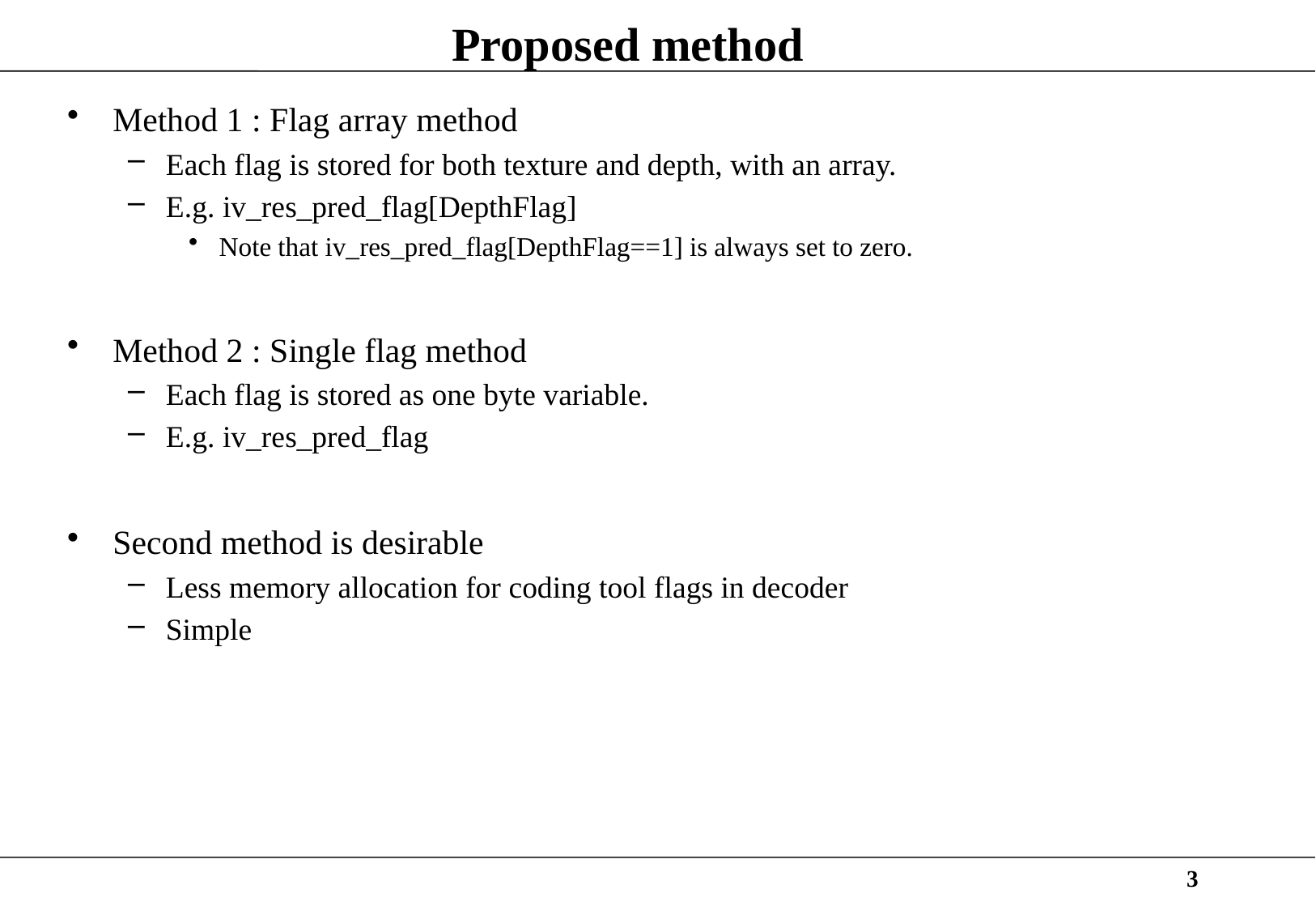

# Proposed method
Method 1 : Flag array method
Each flag is stored for both texture and depth, with an array.
E.g. iv_res_pred_flag[DepthFlag]
Note that iv_res_pred_flag[DepthFlag==1] is always set to zero.

Method 2 : Single flag method
Each flag is stored as one byte variable.
E.g. iv_res_pred_flag

Second method is desirable
Less memory allocation for coding tool flags in decoder
Simple

3